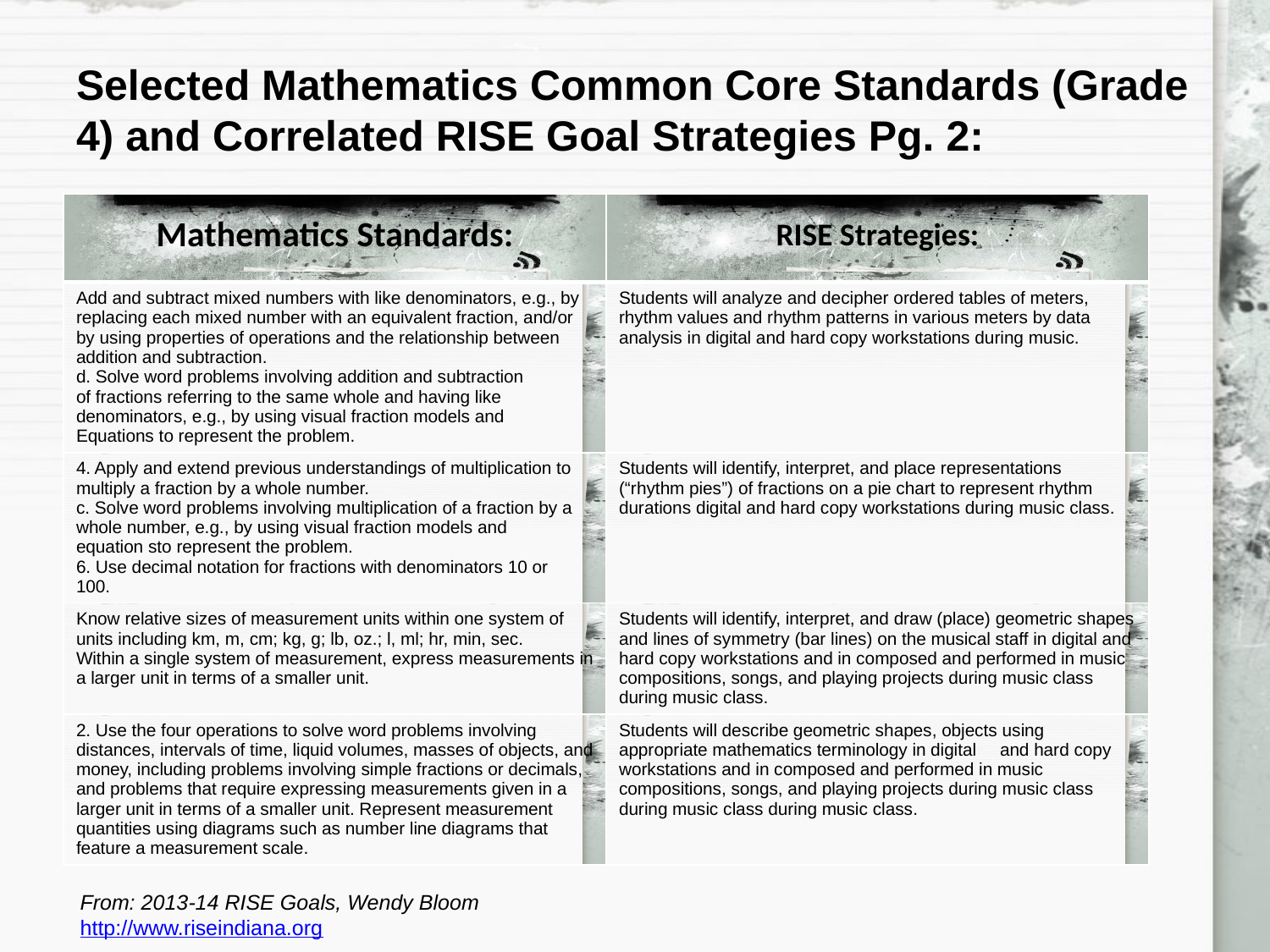

# Selected Mathematics Common Core Standards (Grade 4) and Correlated RISE Goal Strategies Pg. 2:
| Mathematics Standards: | RISE Strategies: |
| --- | --- |
| Add and subtract mixed numbers with like denominators, e.g., by replacing each mixed number with an equivalent fraction, and/or by using properties of operations and the relationship between addition and subtraction. d. Solve word problems involving addition and subtraction of fractions referring to the same whole and having like denominators, e.g., by using visual fraction models and Equations to represent the problem. | Students will analyze and decipher ordered tables of meters, rhythm values and rhythm patterns in various meters by data analysis in digital and hard copy workstations during music. |
| 4. Apply and extend previous understandings of multiplication to multiply a fraction by a whole number. c. Solve word problems involving multiplication of a fraction by a whole number, e.g., by using visual fraction models and equation sto represent the problem. 6. Use decimal notation for fractions with denominators 10 or 100. | Students will identify, interpret, and place representations (“rhythm pies”) of fractions on a pie chart to represent rhythm durations digital and hard copy workstations during music class. |
| Know relative sizes of measurement units within one system of units including km, m, cm; kg, g; lb, oz.; l, ml; hr, min, sec. Within a single system of measurement, express measurements in a larger unit in terms of a smaller unit. | Students will identify, interpret, and draw (place) geometric shapes and lines of symmetry (bar lines) on the musical staff in digital and hard copy workstations and in composed and performed in music compositions, songs, and playing projects during music class during music class. |
| 2. Use the four operations to solve word problems involving distances, intervals of time, liquid volumes, masses of objects, and money, including problems involving simple fractions or decimals, and problems that require expressing measurements given in a larger unit in terms of a smaller unit. Represent measurement quantities using diagrams such as number line diagrams that feature a measurement scale. | Students will describe geometric shapes, objects using appropriate mathematics terminology in digital and hard copy workstations and in composed and performed in music compositions, songs, and playing projects during music class during music class during music class. |
From: 2013-14 RISE Goals, Wendy Bloom
http://www.riseindiana.org